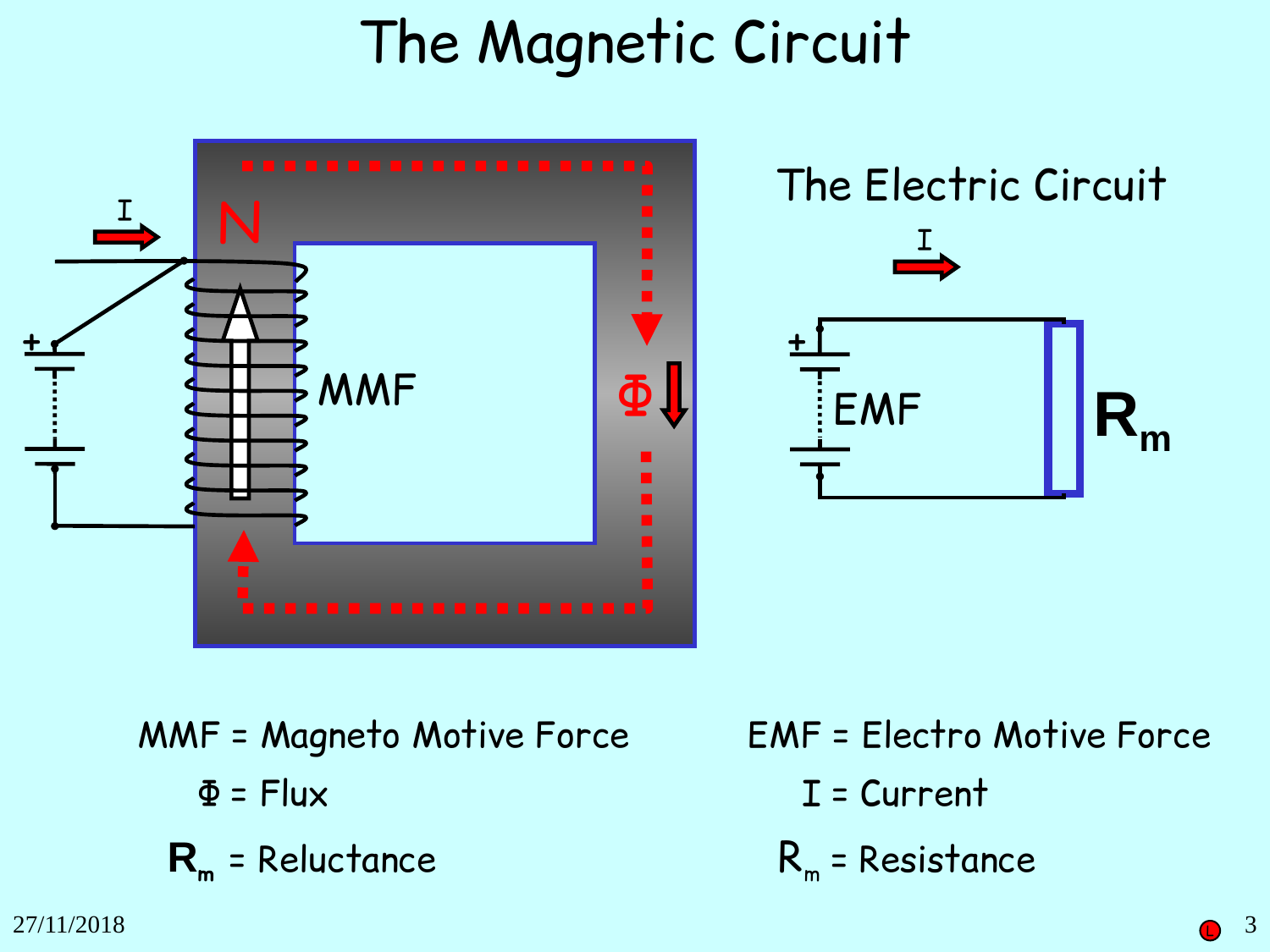

The Magnetic Circuit

The Electric Circuit

Φ

N
I
I

+

+

MMF
Rm
EMF
MMF = Magneto Motive Force
EMF = Electro Motive Force
Φ = Flux
I = Current
Rm = Reluctance
Rm = Resistance
27/11/2018
3
L